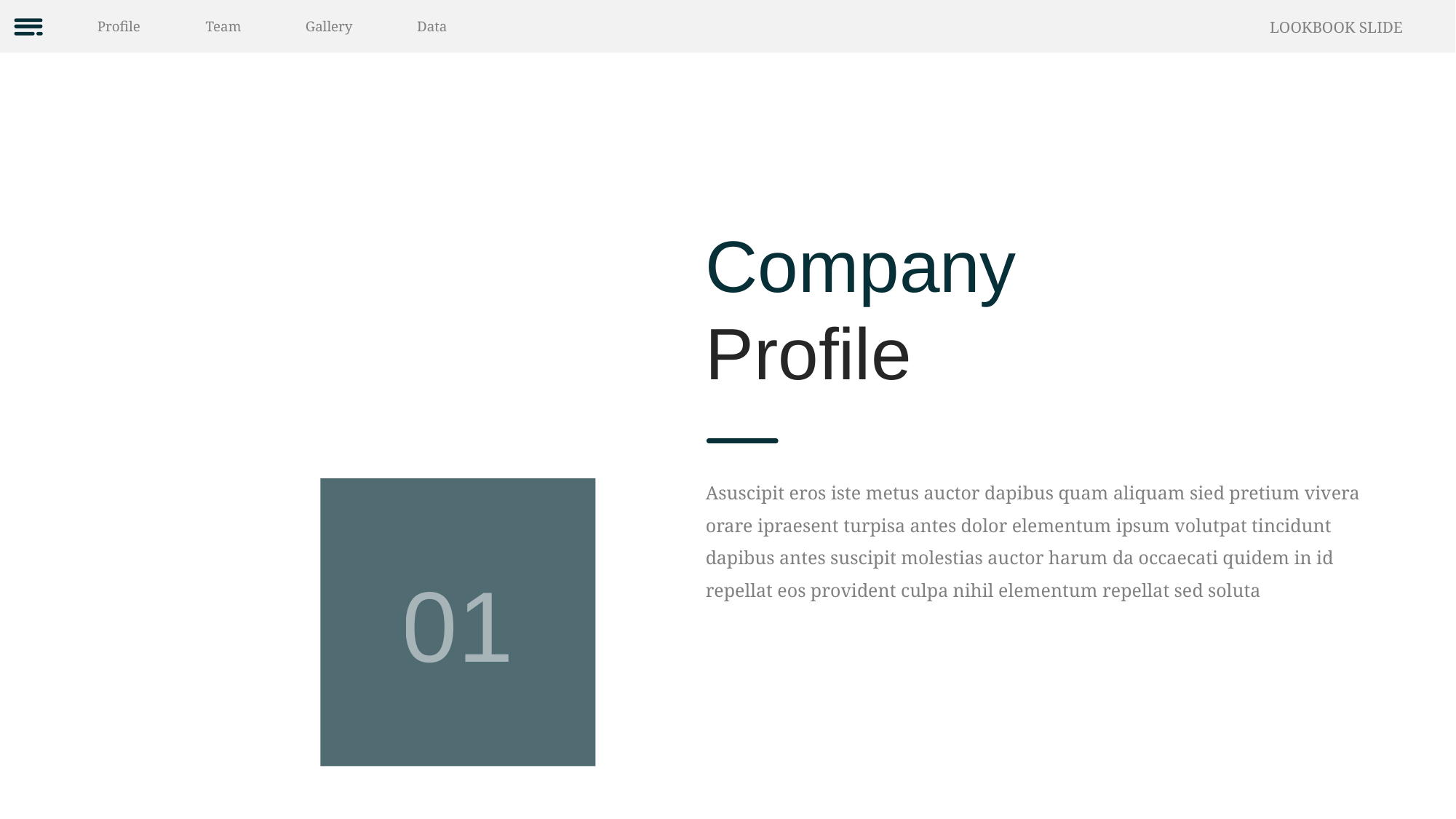

Profile
Team
Gallery
Data
LOOKBOOK SLIDE

Company Profile
Asuscipit eros iste metus auctor dapibus quam aliquam sied pretium vivera orare ipraesent turpisa antes dolor elementum ipsum volutpat tincidunt dapibus antes suscipit molestias auctor harum da occaecati quidem in id repellat eos provident culpa nihil elementum repellat sed soluta

01